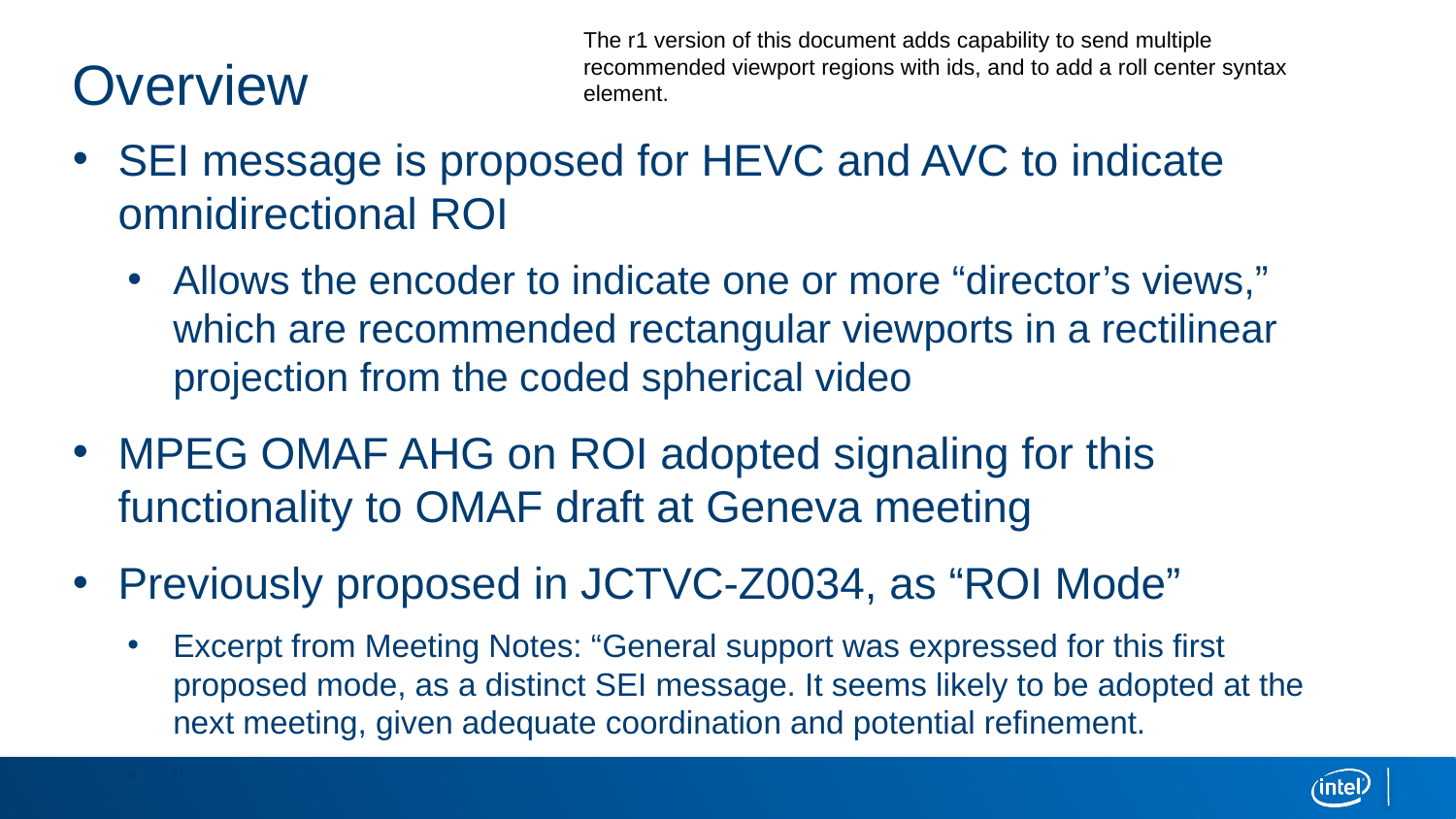

The r1 version of this document adds capability to send multiple recommended viewport regions with ids, and to add a roll center syntax element.
# Overview
SEI message is proposed for HEVC and AVC to indicate omnidirectional ROI
Allows the encoder to indicate one or more “director’s views,” which are recommended rectangular viewports in a rectilinear projection from the coded spherical video
MPEG OMAF AHG on ROI adopted signaling for this functionality to OMAF draft at Geneva meeting
Previously proposed in JCTVC-Z0034, as “ROI Mode”
Excerpt from Meeting Notes: “General support was expressed for this first proposed mode, as a distinct SEI message. It seems likely to be adopted at the next meeting, given adequate coordination and potential refinement.
“